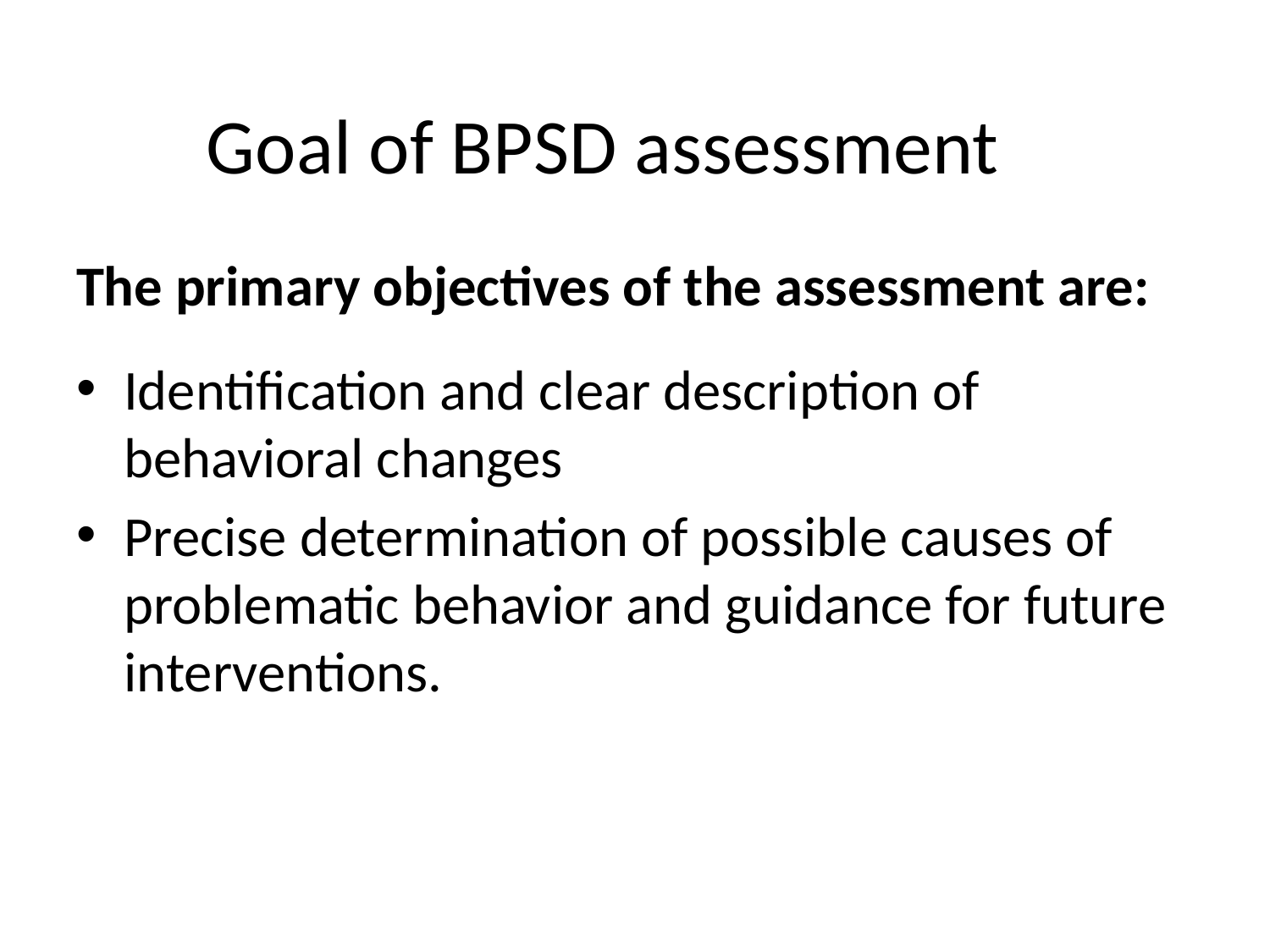

# Goal of BPSD assessment
The primary objectives of the assessment are:

Identification and clear description of behavioral changes
Precise determination of possible causes of problematic behavior and guidance for future interventions.